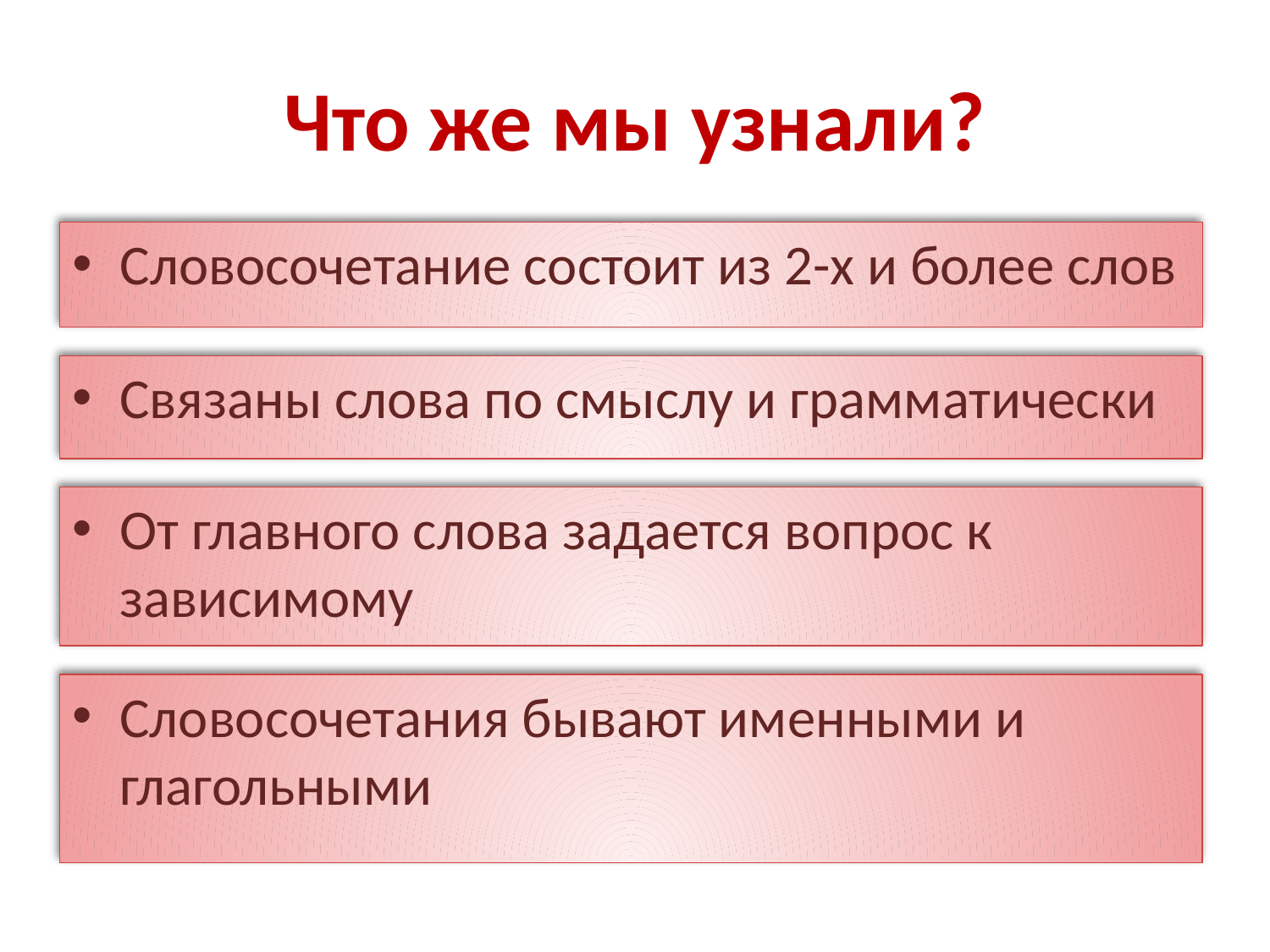

# Что же мы узнали?
Словосочетание состоит из 2-х и более слов
Связаны слова по смыслу и грамматически
От главного слова задается вопрос к зависимому
Словосочетания бывают именными и глагольными